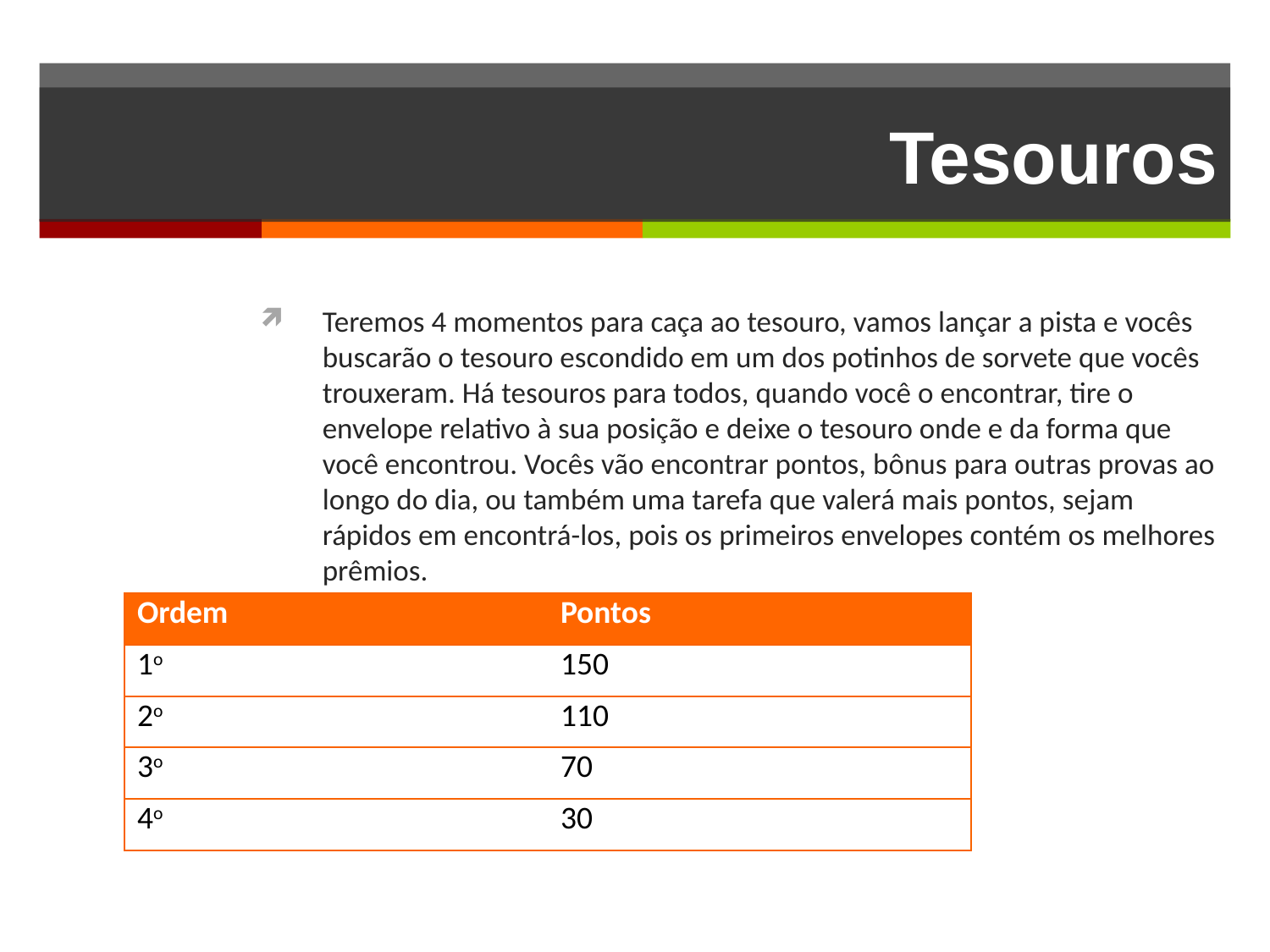

# Tesouros
Teremos 4 momentos para caça ao tesouro, vamos lançar a pista e vocês buscarão o tesouro escondido em um dos potinhos de sorvete que vocês trouxeram. Há tesouros para todos, quando você o encontrar, tire o envelope relativo à sua posição e deixe o tesouro onde e da forma que você encontrou. Vocês vão encontrar pontos, bônus para outras provas ao longo do dia, ou também uma tarefa que valerá mais pontos, sejam rápidos em encontrá-los, pois os primeiros envelopes contém os melhores prêmios.

| Ordem | Pontos |
| --- | --- |
| 1o | 150 |
| 2o | 110 |
| 3o | 70 |
| 4o | 30 |